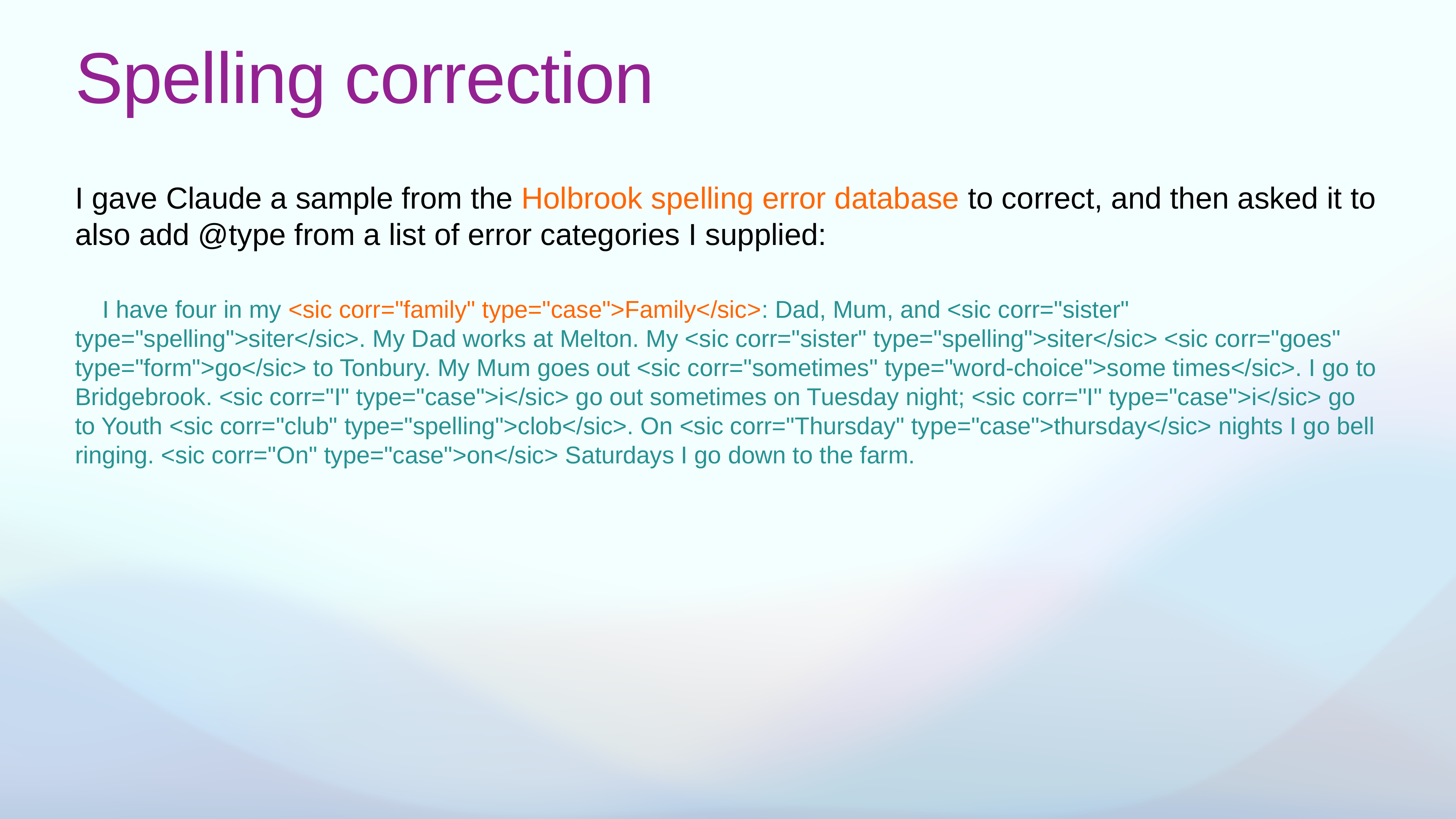

# Spelling correction

I gave Claude a sample from the Holbrook spelling error database to correct, and then asked it to also add @type from a list of error categories I supplied:

I have four in my <sic corr="family" type="case">Family</sic>: Dad, Mum, and <sic corr="sister" type="spelling">siter</sic>. My Dad works at Melton. My <sic corr="sister" type="spelling">siter</sic> <sic corr="goes" type="form">go</sic> to Tonbury. My Mum goes out <sic corr="sometimes" type="word-choice">some times</sic>. I go to Bridgebrook. <sic corr="I" type="case">i</sic> go out sometimes on Tuesday night; <sic corr="I" type="case">i</sic> go to Youth <sic corr="club" type="spelling">clob</sic>. On <sic corr="Thursday" type="case">thursday</sic> nights I go bell ringing. <sic corr="On" type="case">on</sic> Saturdays I go down to the farm.

29